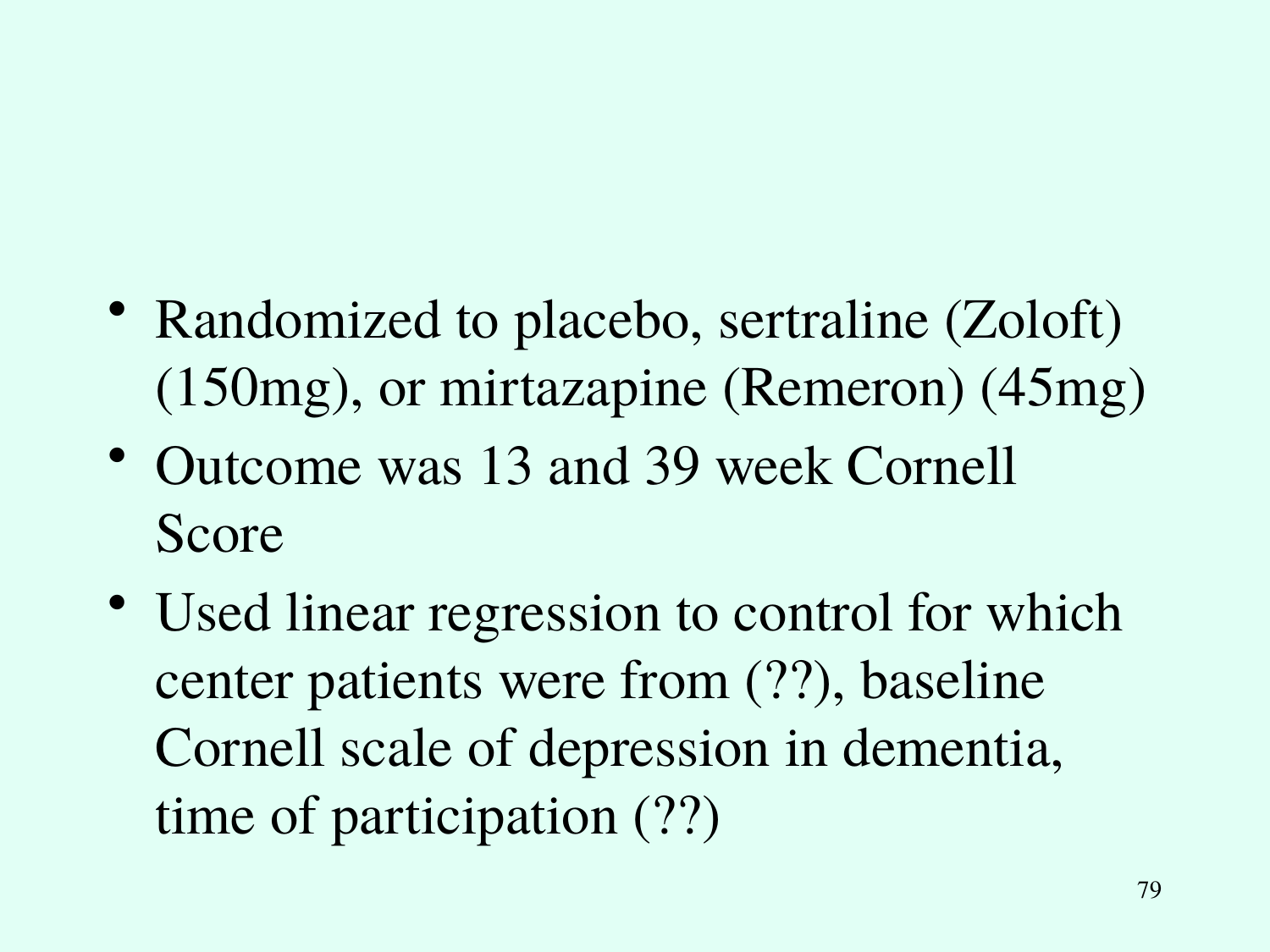

Randomized to placebo, sertraline (Zoloft) (150mg), or mirtazapine (Remeron) (45mg)
Outcome was 13 and 39 week Cornell Score
Used linear regression to control for which center patients were from (??), baseline Cornell scale of depression in dementia, time of participation (??)
79